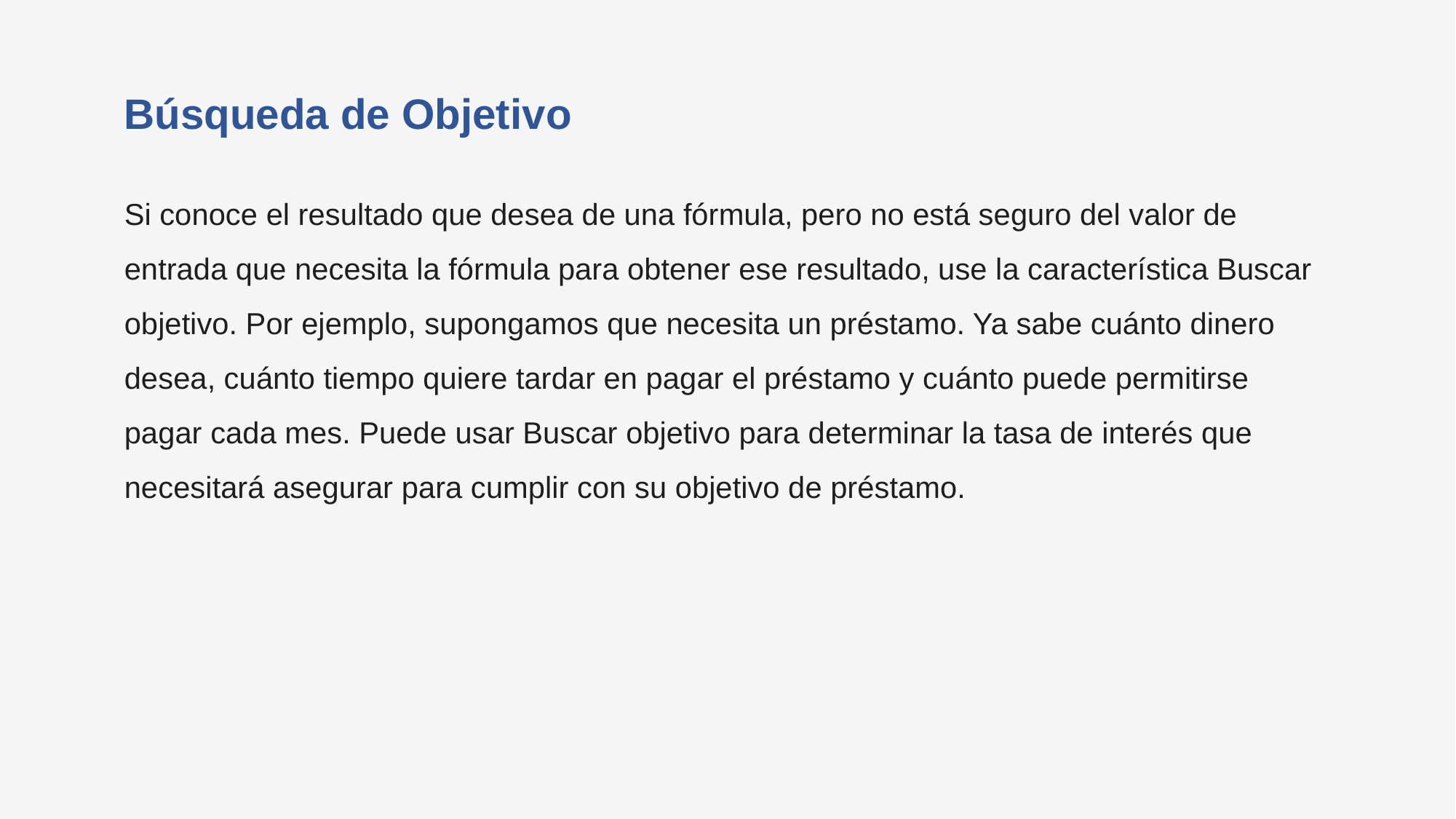

# Búsqueda de Objetivo
Si conoce el resultado que desea de una fórmula, pero no está seguro del valor de entrada que necesita la fórmula para obtener ese resultado, use la característica Buscar objetivo. Por ejemplo, supongamos que necesita un préstamo. Ya sabe cuánto dinero desea, cuánto tiempo quiere tardar en pagar el préstamo y cuánto puede permitirse pagar cada mes. Puede usar Buscar objetivo para determinar la tasa de interés que necesitará asegurar para cumplir con su objetivo de préstamo.